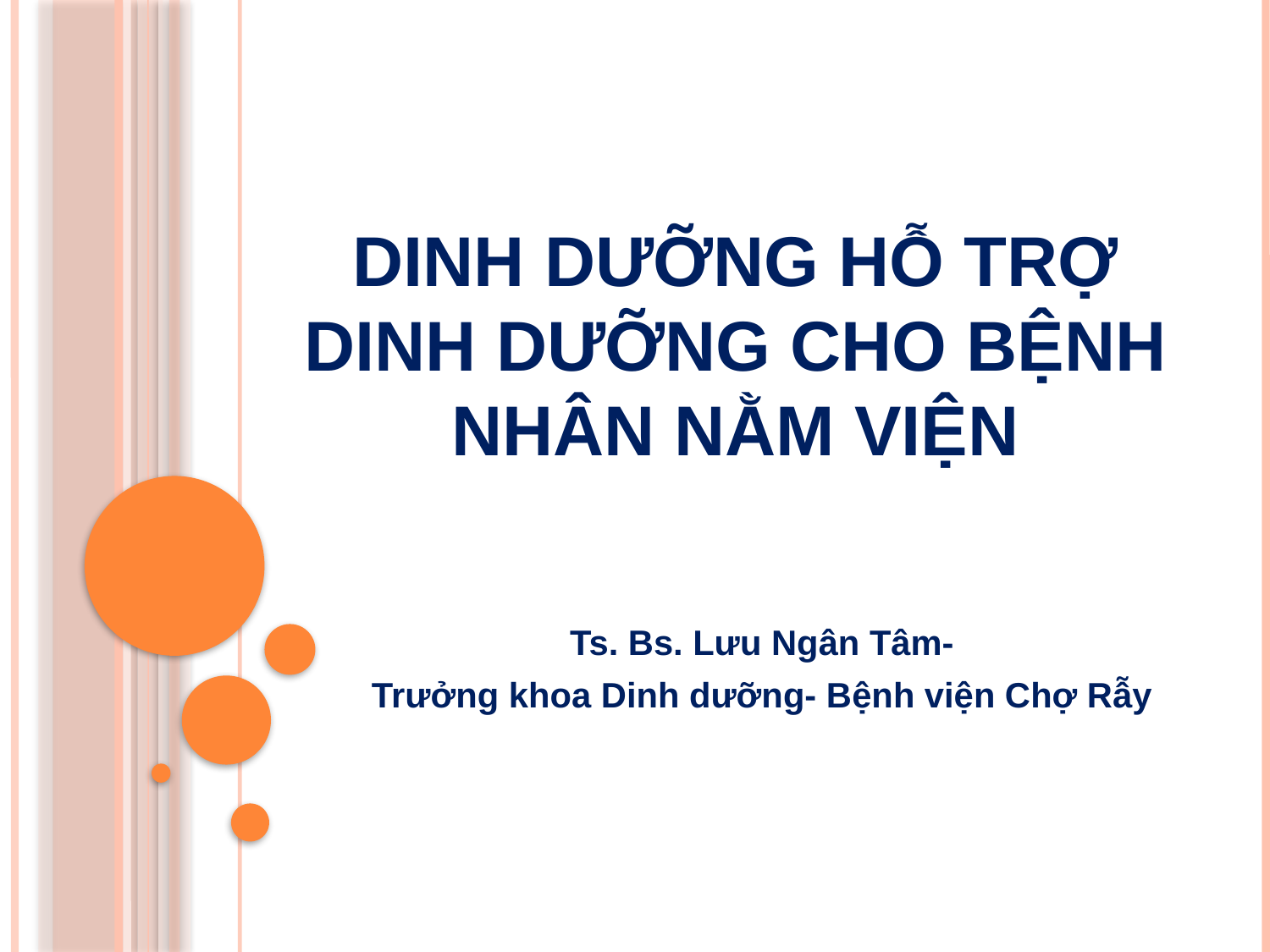

# DINH DƯỠNG HỖ TRỢ DINH DƯỠNG CHO BỆNH NHÂN NẰM VIỆN
Ts. Bs. Lưu Ngân Tâm-
Trưởng khoa Dinh dưỡng- Bệnh viện Chợ Rẫy